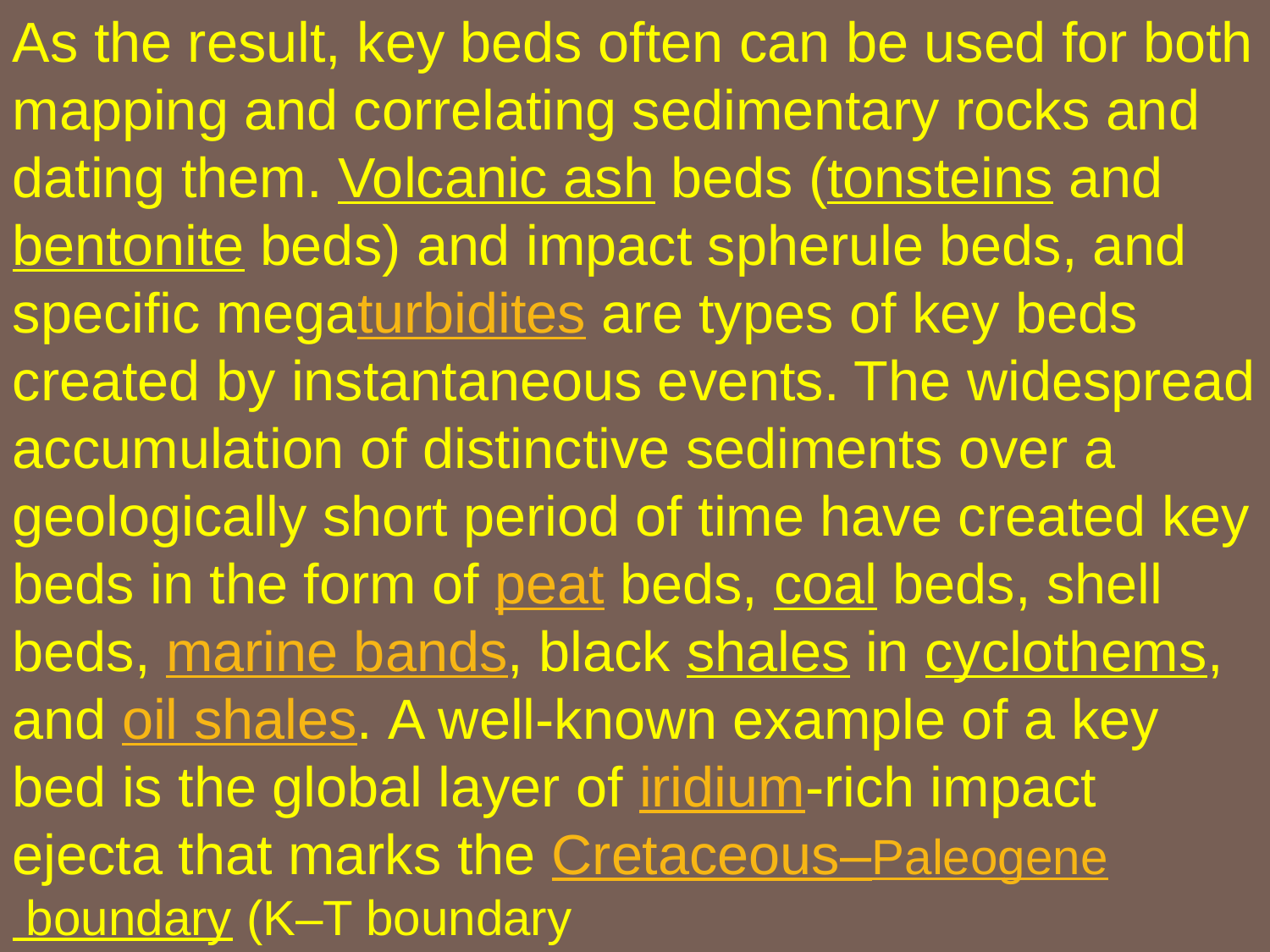

As the result, key beds often can be used for both mapping and correlating sedimentary rocks and dating them. Volcanic ash beds (tonsteins and bentonite beds) and impact spherule beds, and specific megaturbidites are types of key beds created by instantaneous events. The widespread accumulation of distinctive sediments over a geologically short period of time have created key beds in the form of peat beds, coal beds, shell beds, marine bands, black shales in cyclothems, and oil shales. A well-known example of a key bed is the global layer of iridium-rich impact ejecta that marks the Cretaceous–Paleogene boundary (K–T boundary